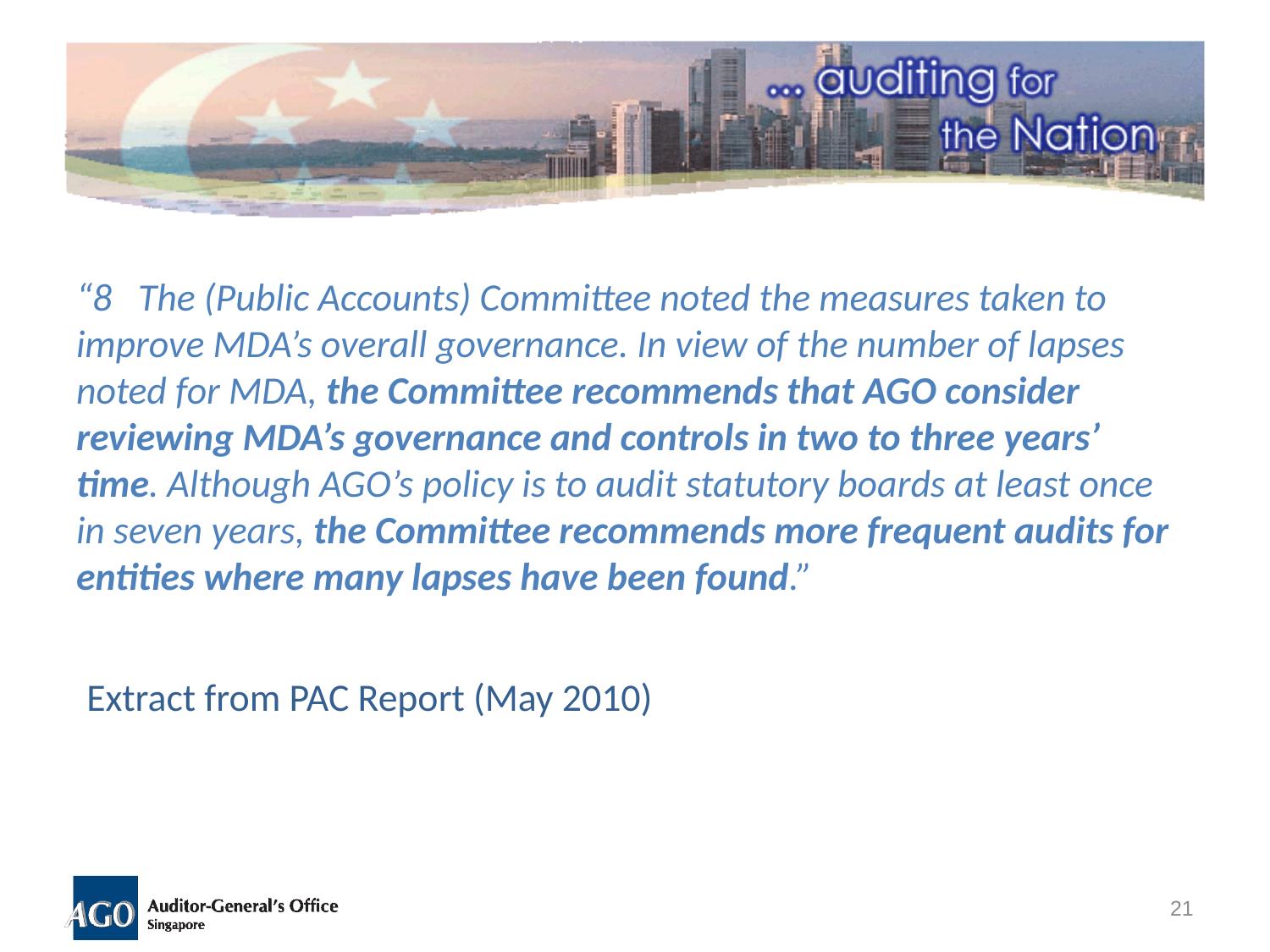

“8   The (Public Accounts) Committee noted the measures taken to improve MDA’s overall governance. In view of the number of lapses noted for MDA, the Committee recommends that AGO consider reviewing MDA’s governance and controls in two to three years’ time. Although AGO’s policy is to audit statutory boards at least once in seven years, the Committee recommends more frequent audits for entities where many lapses have been found.”

Extract from PAC Report (May 2010)
21